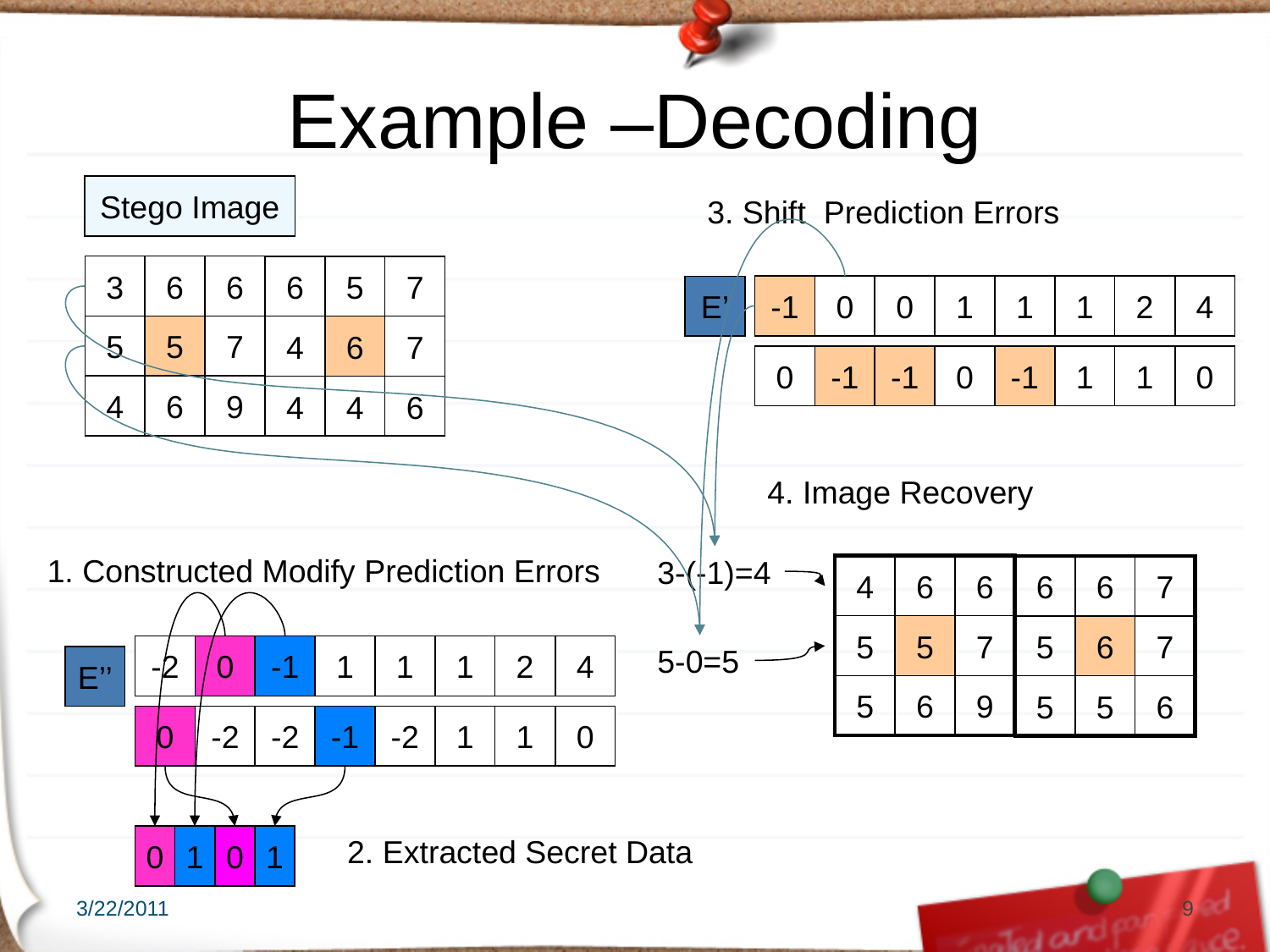

# Example –Decoding
Stego Image
3. Shift  Prediction Errors
3
6
6
6
5
7
-1
0
0
1
1
1
2
4
E’
5
5
7
4
6
7
0
-1
-1
0
-1
1
1
0
4
6
9
4
4
6
4. Image Recovery
1. Constructed Modify Prediction Errors
3-(-1)=4
4

6
6
6

6
7
5
5
7
5
6
7
5-0=5
-2
0
-1
1
1
1
2
4
E’’
5
6
9
5
5
6
0
-2
-2
-1
-2
1
1
0
0
1
0
1
2. Extracted Secret Data
3/22/2011
9